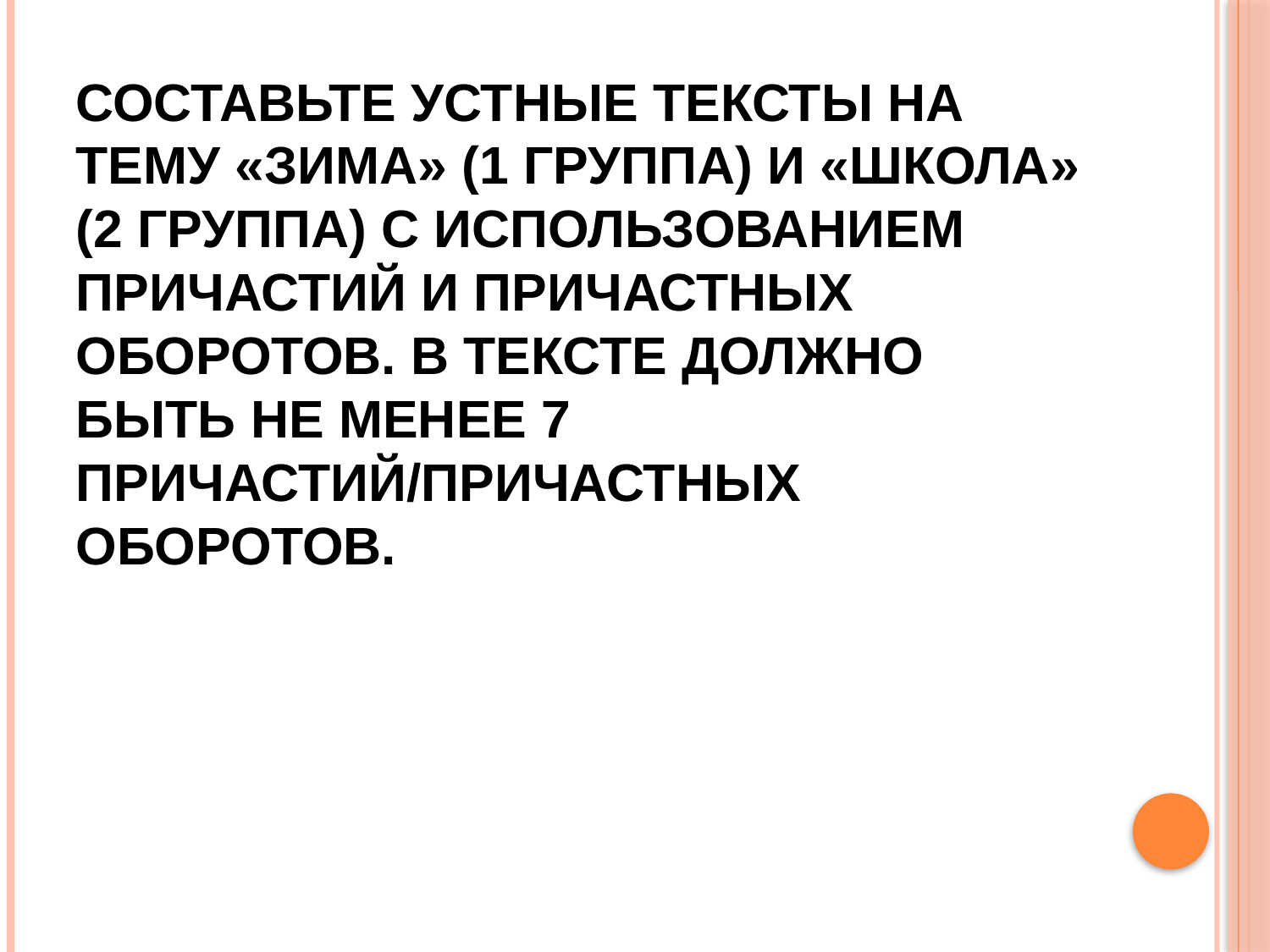

# Составьте устные тексты на тему «Зима» (1 группа) и «Школа» (2 группа) с использованием причастий и причастных оборотов. В тексте должно быть не менее 7 причастий/причастных оборотов.